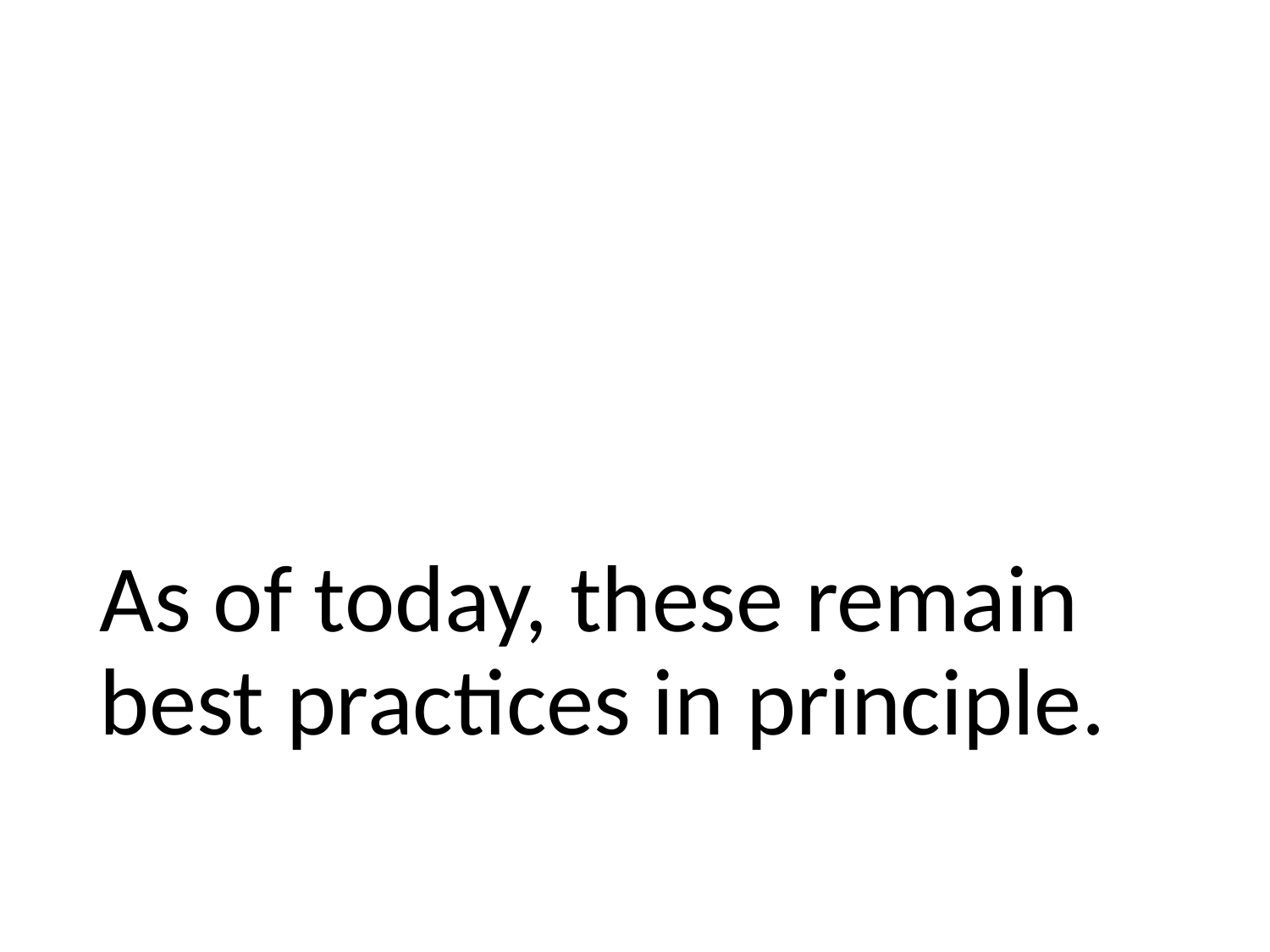

# As of today, these remain best practices in principle.